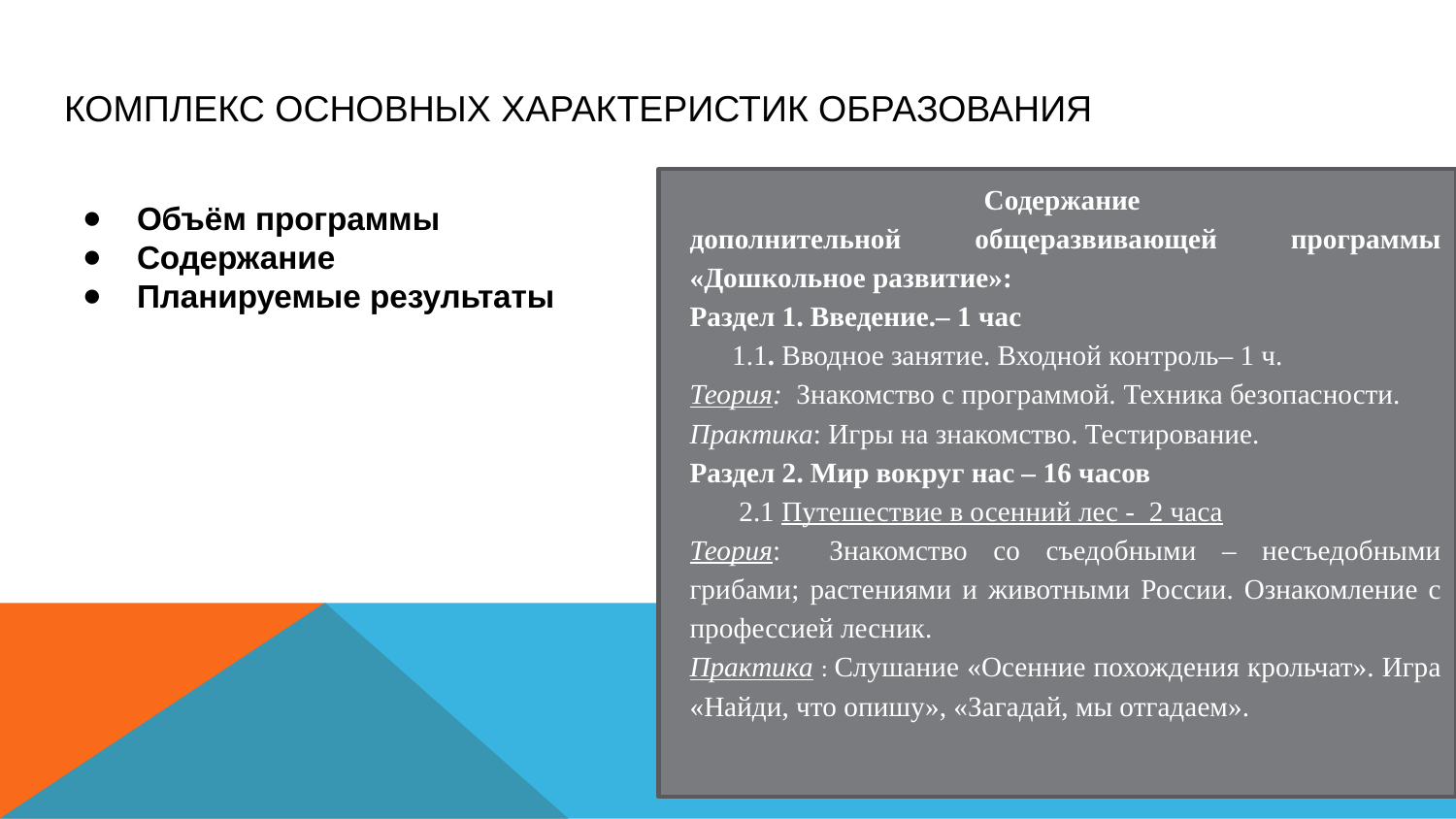

# Комплекс основных характеристик образования

Содержание
дополнительной общеразвивающей программы «Дошкольное развитие»:
Раздел 1. Введение.– 1 час
      1.1. Вводное занятие. Входной контроль– 1 ч.
Теория:  Знакомство с программой. Техника безопасности.
Практика: Игры на знакомство. Тестирование.
Раздел 2. Мир вокруг нас – 16 часов
       2.1 Путешествие в осенний лес -  2 часа
Теория:  Знакомство со съедобными – несъедобными грибами; растениями и животными России. Ознакомление с профессией лесник.
Практика : Слушание «Осенние похождения крольчат». Игра «Найди, что опишу», «Загадай, мы отгадаем».
Объём программы
Содержание
Планируемые результаты